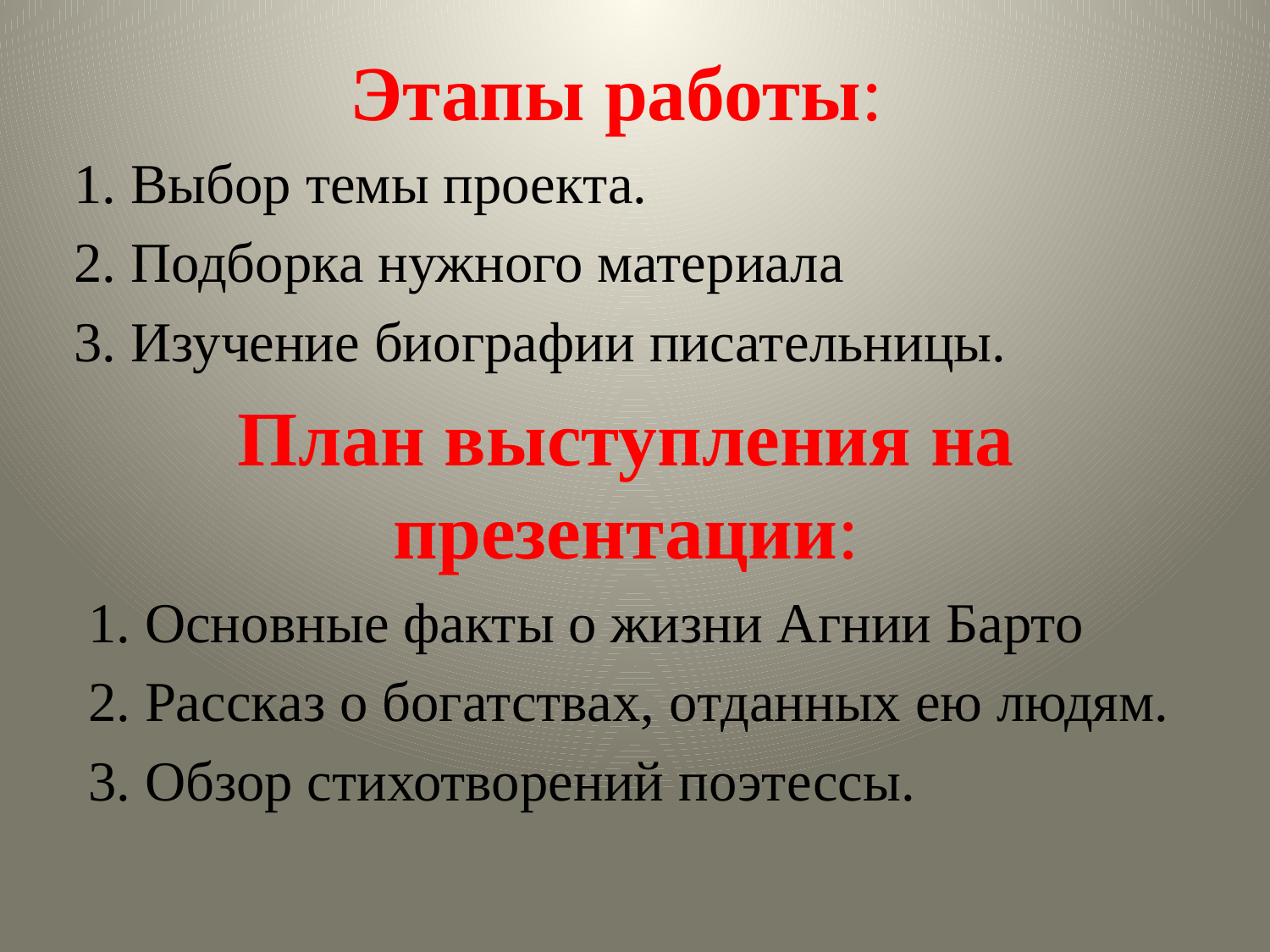

Этапы работы:
1. Выбор темы проекта.
2. Подборка нужного материала
3. Изучение биографии писательницы.
План выступления на презентации:
 1. Основные факты о жизни Агнии Барто
 2. Рассказ о богатствах, отданных ею людям.
 3. Обзор стихотворений поэтессы.